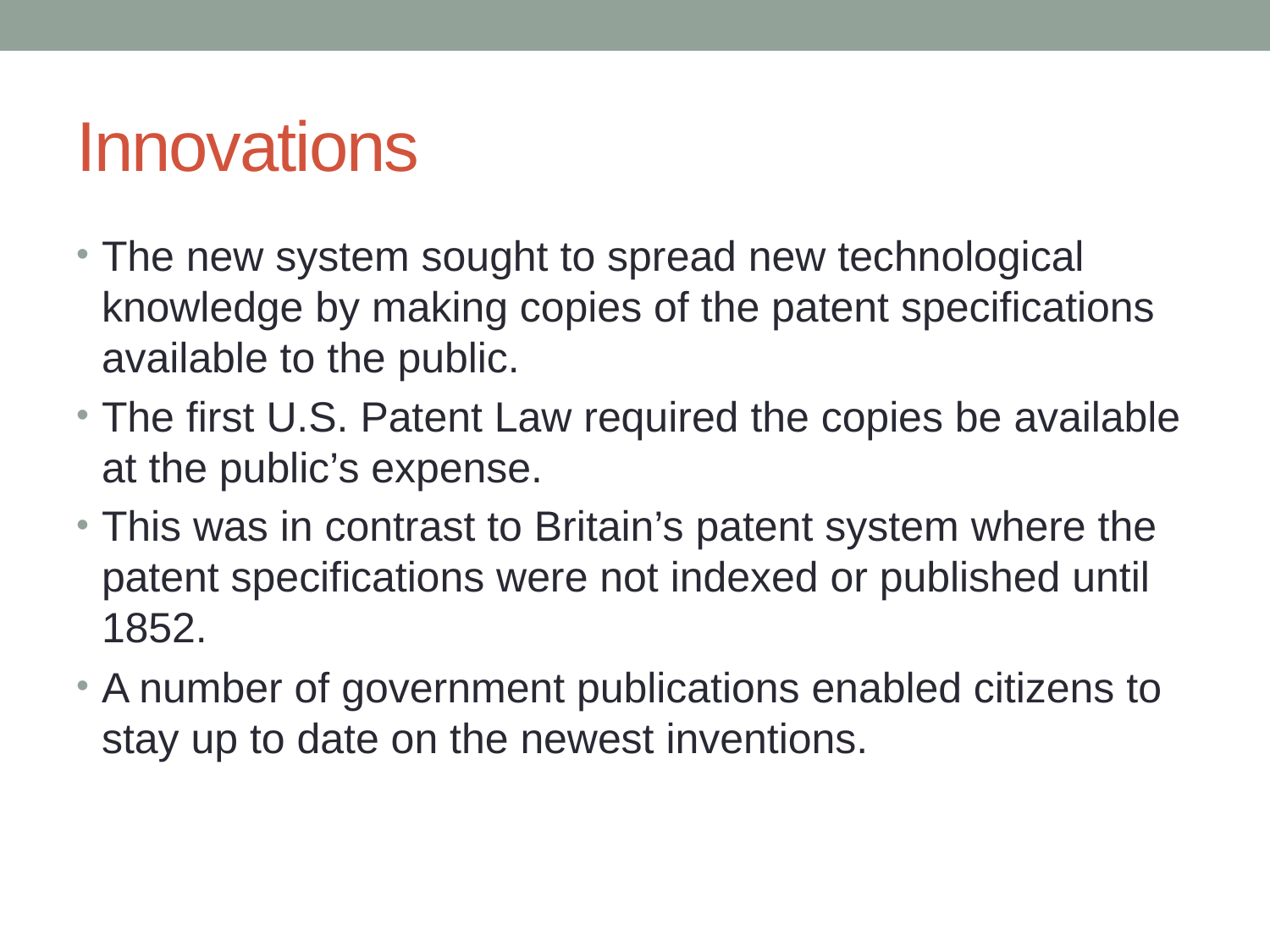

# Innovations
The new system sought to spread new technological knowledge by making copies of the patent specifications available to the public.
The first U.S. Patent Law required the copies be available at the public’s expense.
This was in contrast to Britain’s patent system where the patent specifications were not indexed or published until 1852.
A number of government publications enabled citizens to stay up to date on the newest inventions.